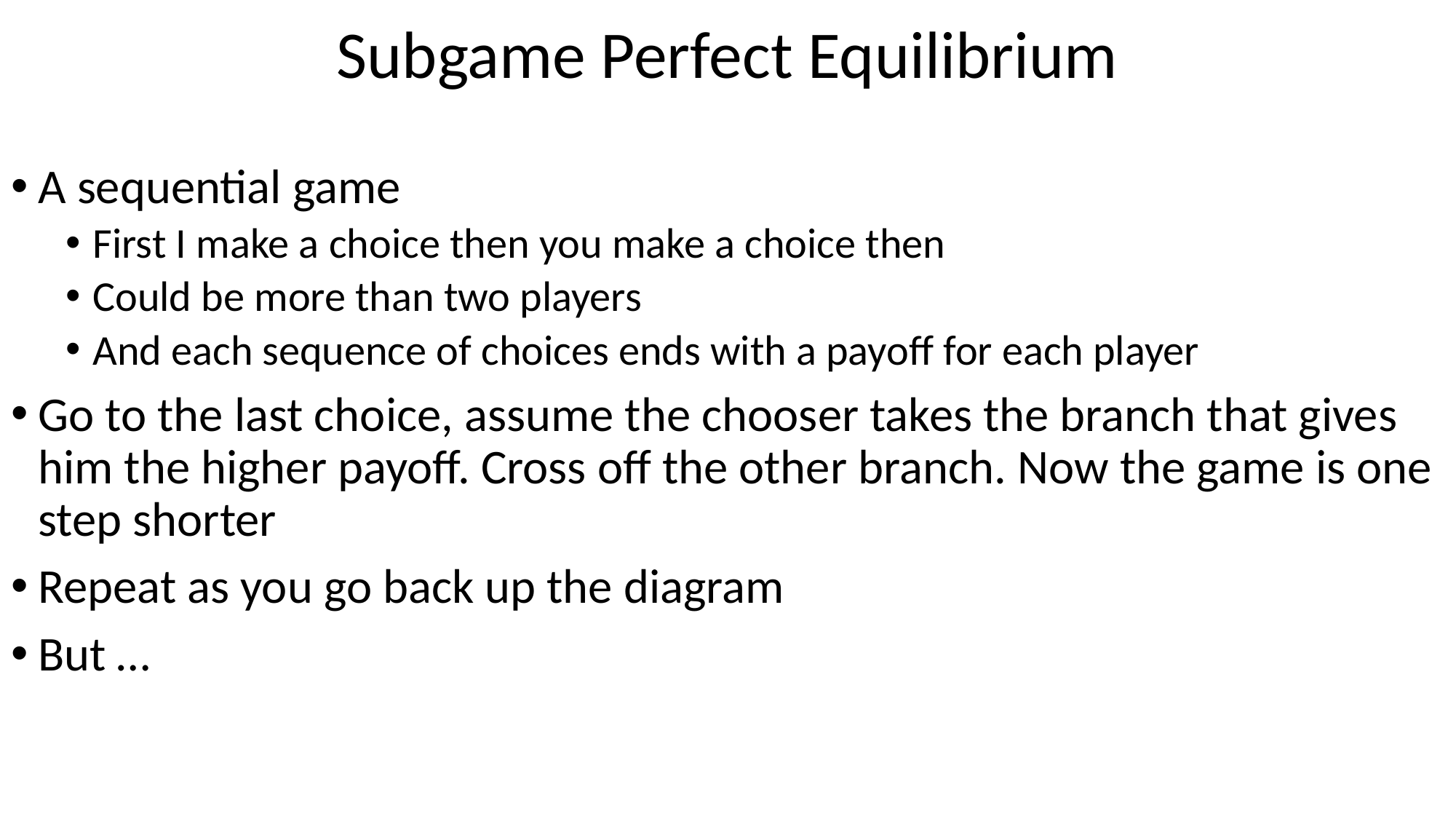

# Subgame Perfect Equilibrium
A sequential game
First I make a choice then you make a choice then
Could be more than two players
And each sequence of choices ends with a payoff for each player
Go to the last choice, assume the chooser takes the branch that gives him the higher payoff. Cross off the other branch. Now the game is one step shorter
Repeat as you go back up the diagram
But …